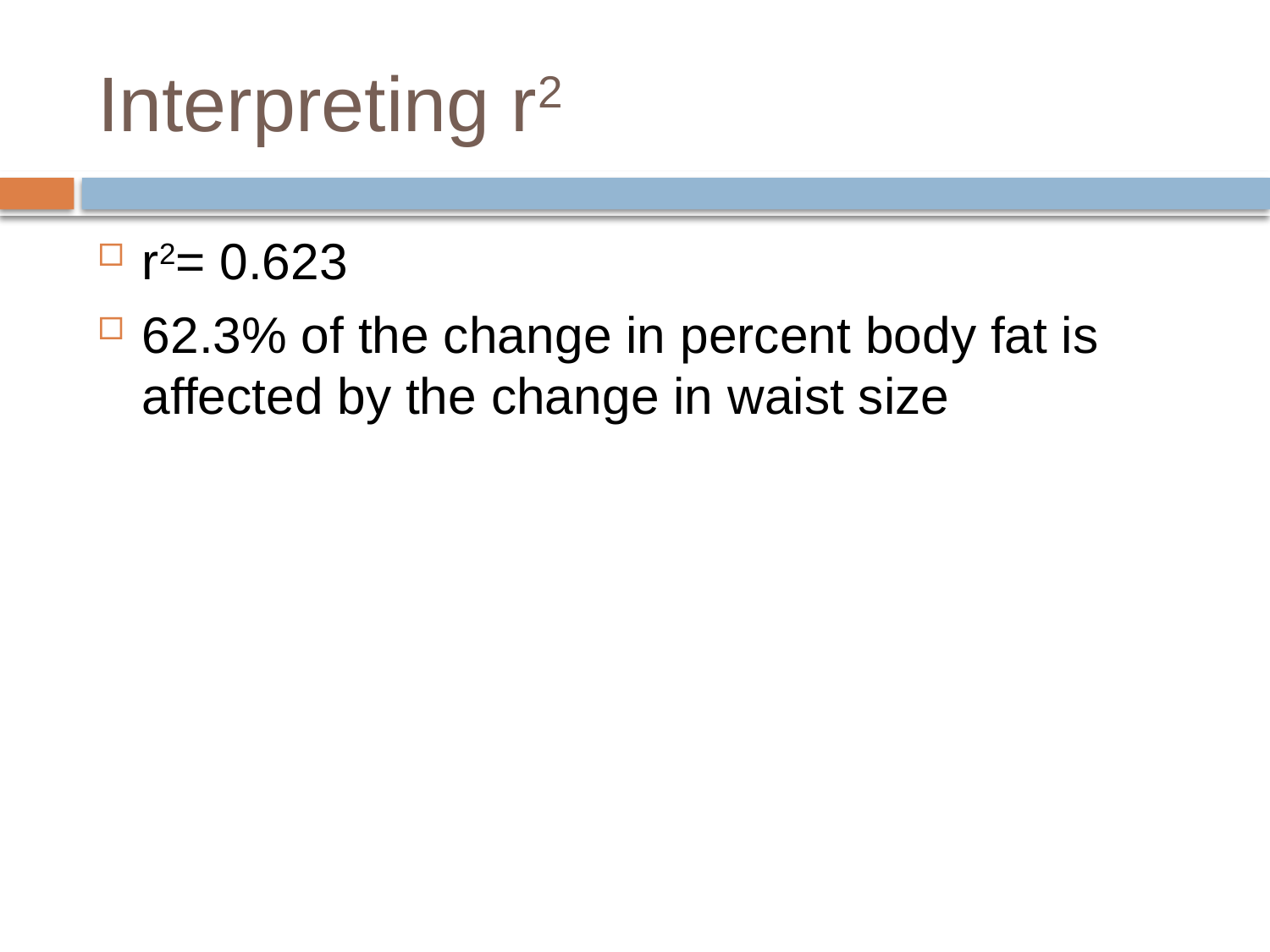

# Interpreting r2
r2= 0.623
62.3% of the change in percent body fat is affected by the change in waist size